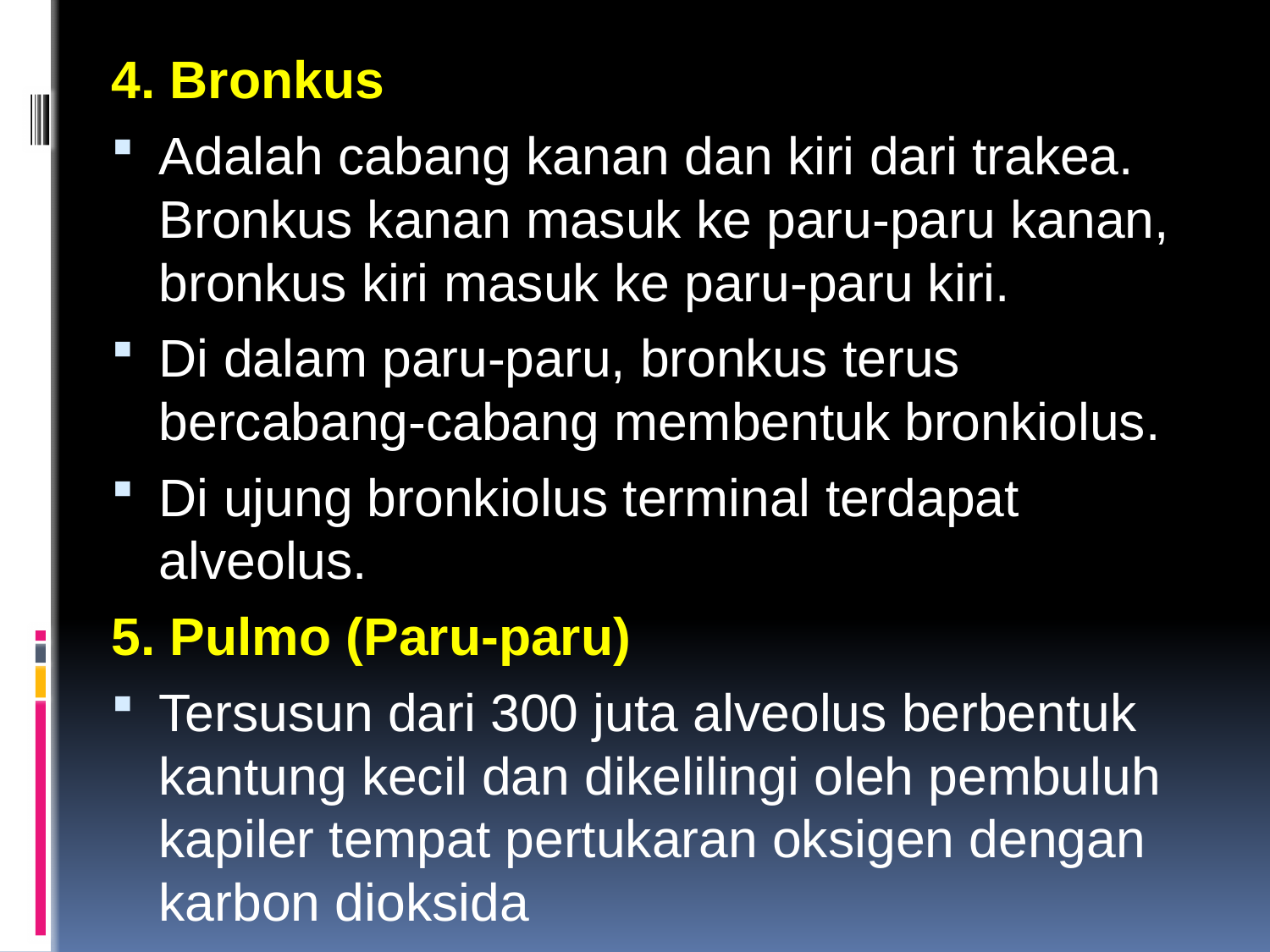

4. Bronkus
Adalah cabang kanan dan kiri dari trakea. Bronkus kanan masuk ke paru-paru kanan, bronkus kiri masuk ke paru-paru kiri.
Di dalam paru-paru, bronkus terus bercabang-cabang membentuk bronkiolus.
Di ujung bronkiolus terminal terdapat alveolus.
5. Pulmo (Paru-paru)
Tersusun dari 300 juta alveolus berbentuk kantung kecil dan dikelilingi oleh pembuluh kapiler tempat pertukaran oksigen dengan karbon dioksida